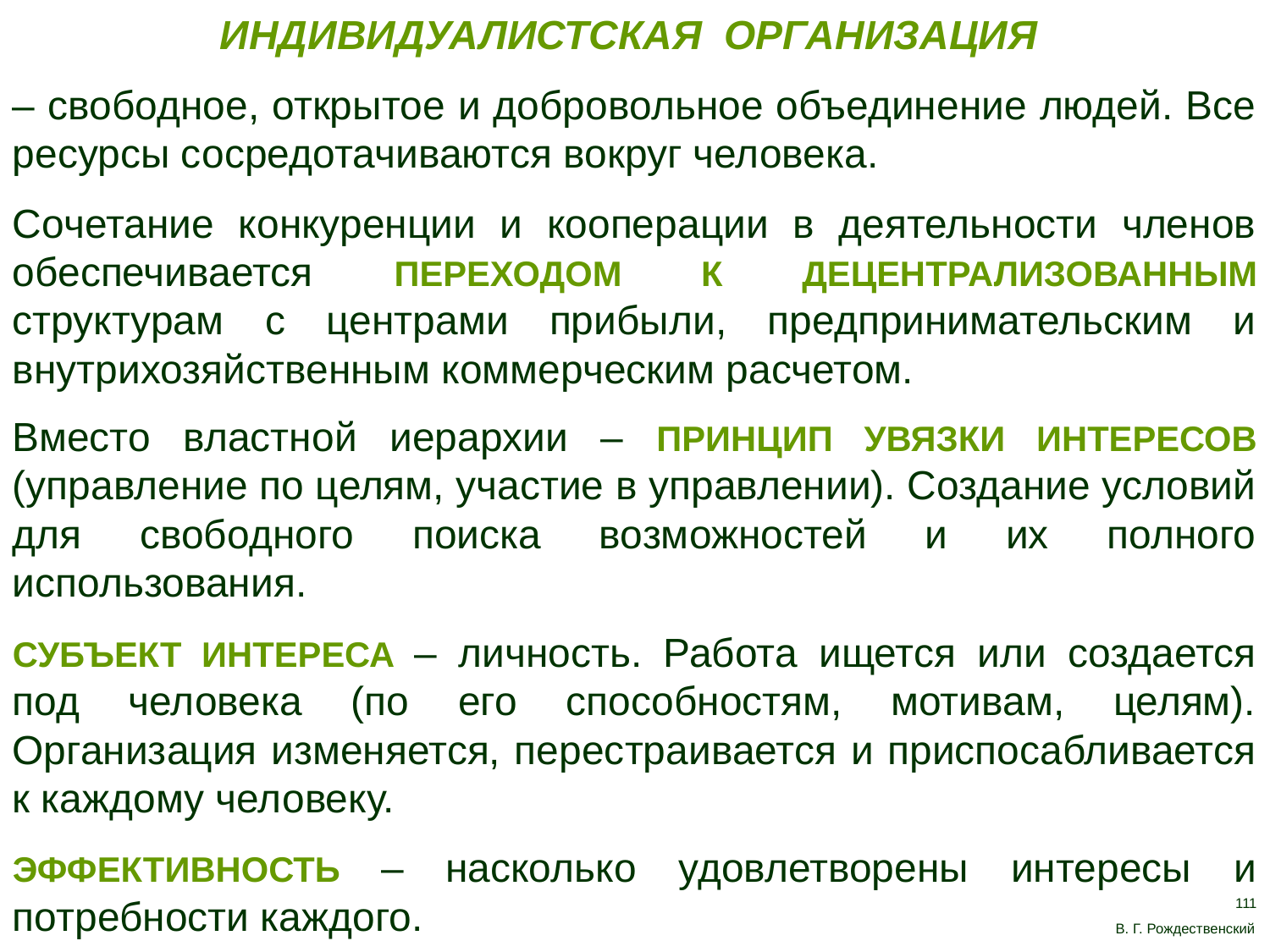

ИНДИВИДУАЛИСТСКАЯ  ОРГАНИЗАЦИЯ

– свободное, открытое и добровольное объединение людей. Все ресурсы сосредотачиваются вокруг человека.

Сочетание конкуренции и кооперации в деятельности членов обеспечивается ПЕРЕХОДОМ К ДЕЦЕНТРАЛИЗОВАННЫМ структурам с центрами прибыли, предпринимательским и внутрихозяйственным коммерческим расчетом.
Вместо властной иерархии – ПРИНЦИП УВЯЗКИ ИНТЕРЕСОВ (управление по целям, участие в управлении). Создание условий для свободного поиска возможностей и их полного использования.

СУБЪЕКТ ИНТЕРЕСА – личность. Работа ищется или создается под человека (по его способностям, мотивам, целям). Организация изменяется, перестраивается и приспосабливается к каждому человеку.

ЭФФЕКТИВНОСТЬ – насколько удовлетворены интересы и потребности каждого.
111
В. Г. Рождественский